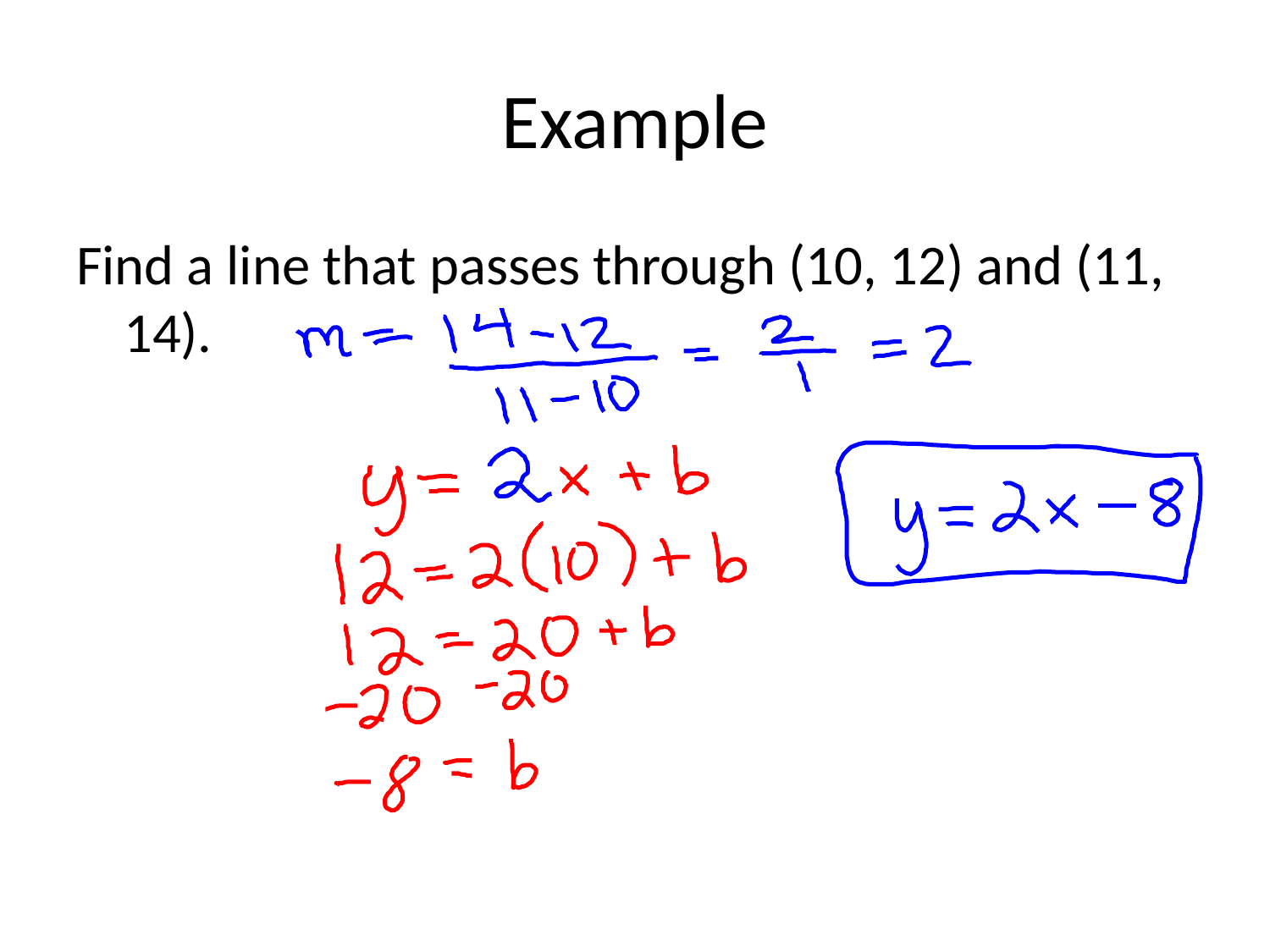

# Example
Find a line that passes through (10, 12) and (11, 14).